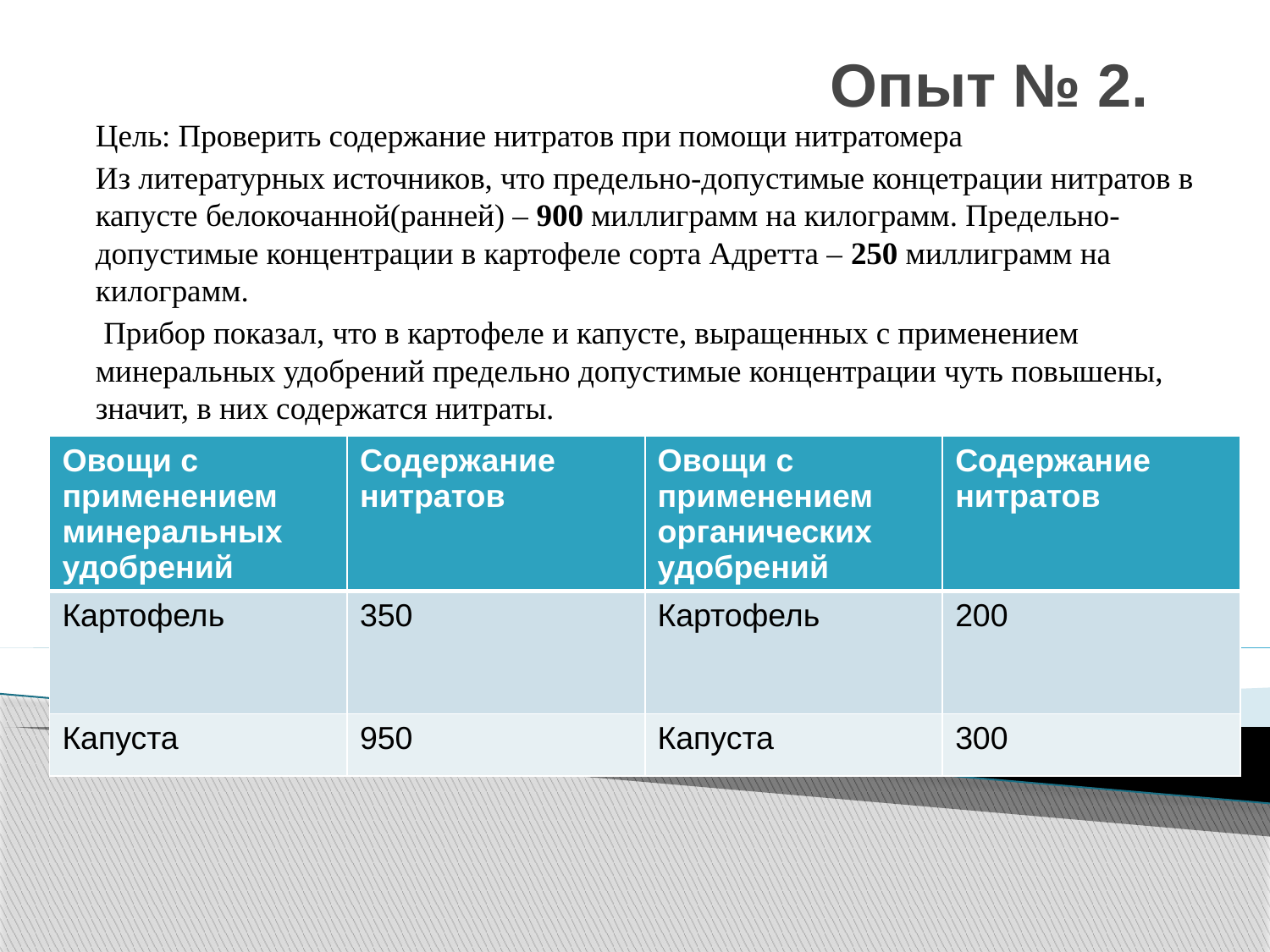

# Опыт № 2.
Цель: Проверить содержание нитратов при помощи нитратомера
Из литературных источников, что предельно-допустимые концетрации нитратов в капусте белокочанной(ранней) – 900 миллиграмм на килограмм. Предельно-допустимые концентрации в картофеле сорта Адретта – 250 миллиграмм на килограмм.
 Прибор показал, что в картофеле и капусте, выращенных с применением минеральных удобрений предельно допустимые концентрации чуть повышены, значит, в них содержатся нитраты.
| Овощи с применением минеральных удобрений | Содержание нитратов | Овощи с применением органических удобрений | Содержание нитратов |
| --- | --- | --- | --- |
| Картофель | 350 | Картофель | 200 |
| Капуста | 950 | Капуста | 300 |